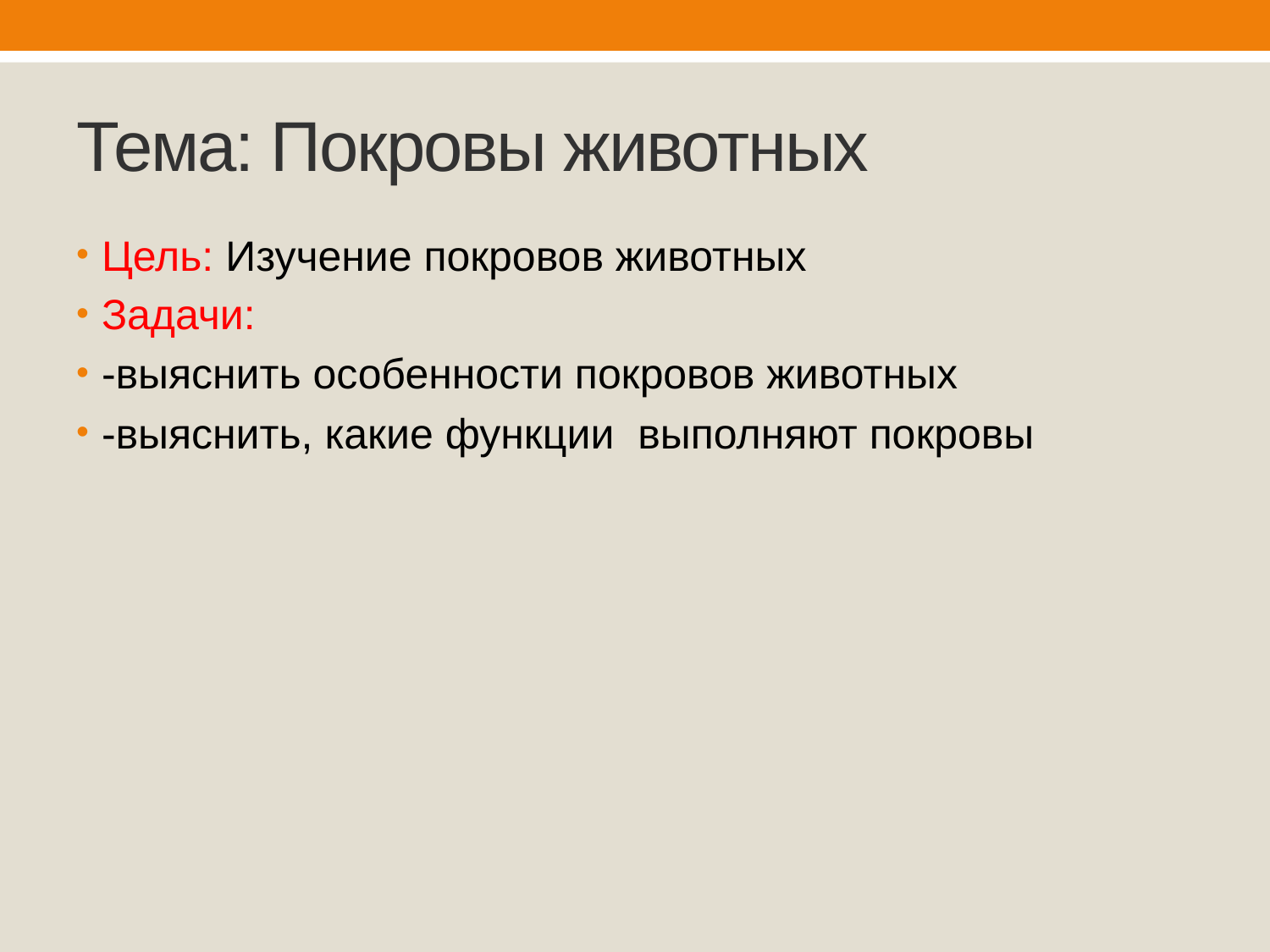

# Тема: Покровы животных
Цель: Изучение покровов животных
Задачи:
-выяснить особенности покровов животных
-выяснить, какие функции  выполняют покровы